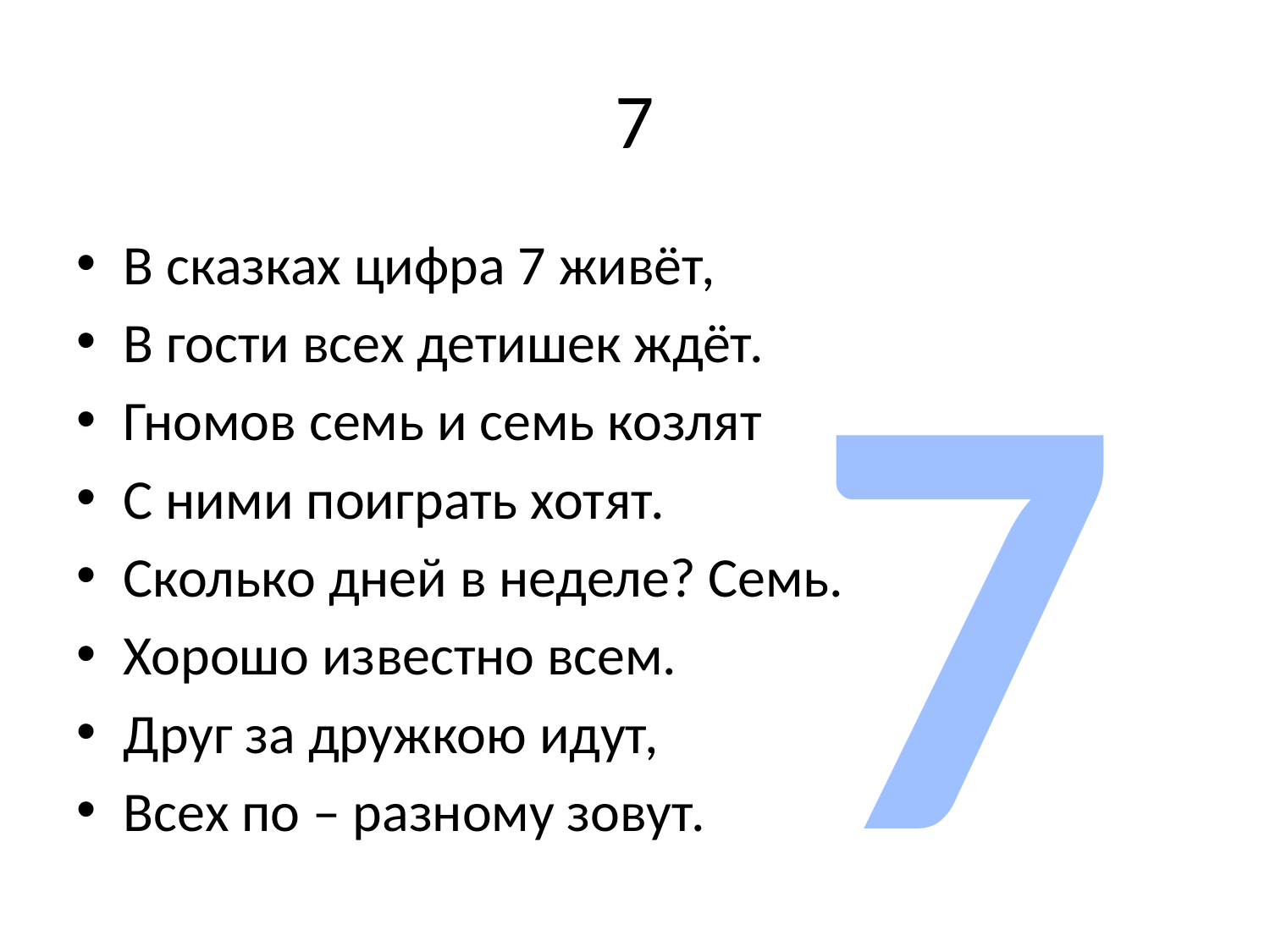

# 7
7
В сказках цифра 7 живёт,
В гости всех детишек ждёт.
Гномов семь и семь козлят
С ними поиграть хотят.
Сколько дней в неделе? Семь.
Хорошо известно всем.
Друг за дружкою идут,
Всех по – разному зовут.